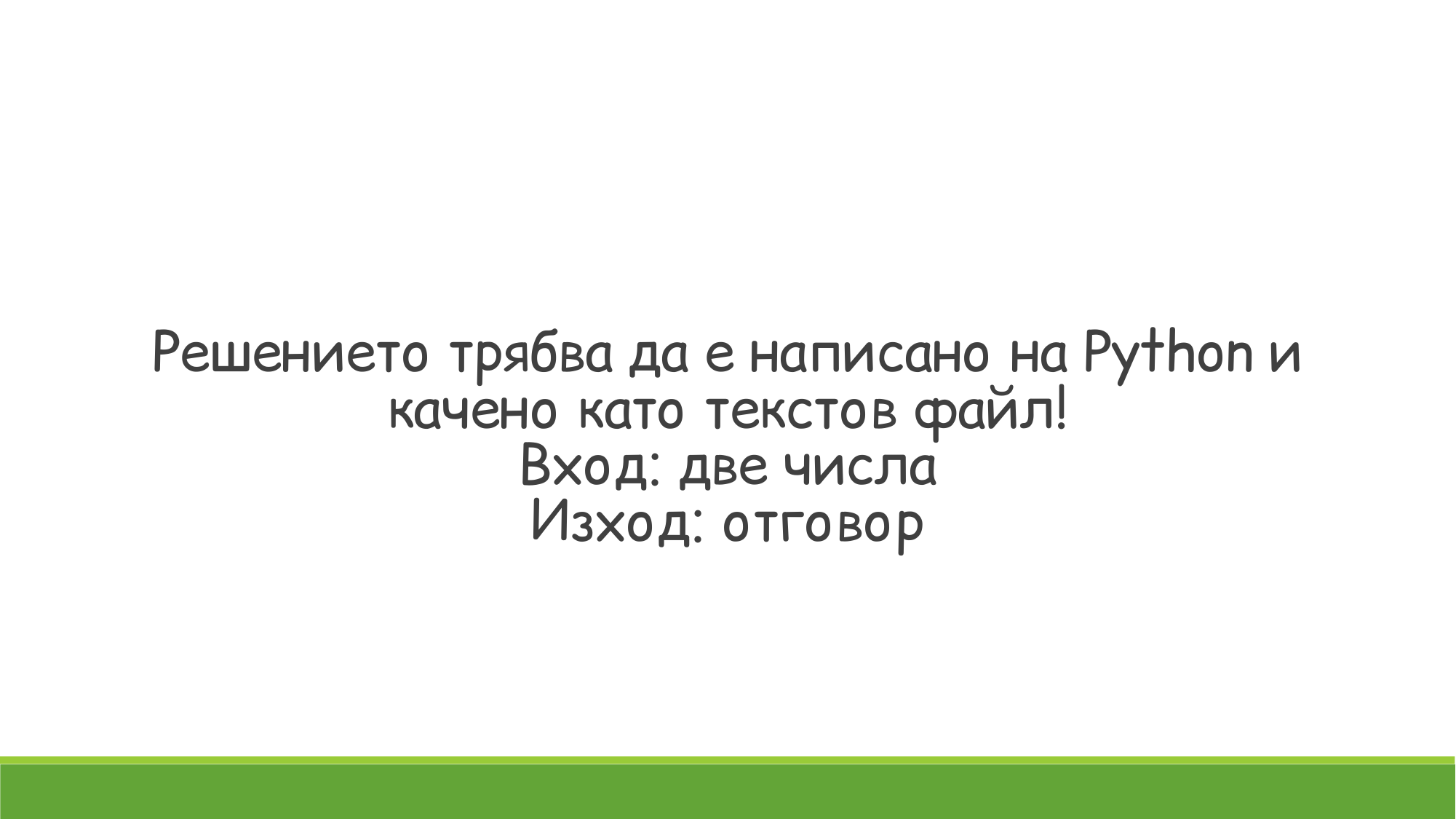

Решението трябва да е написано на Python и качено като текстов файл!
Вход: две числа
Изход: отговор